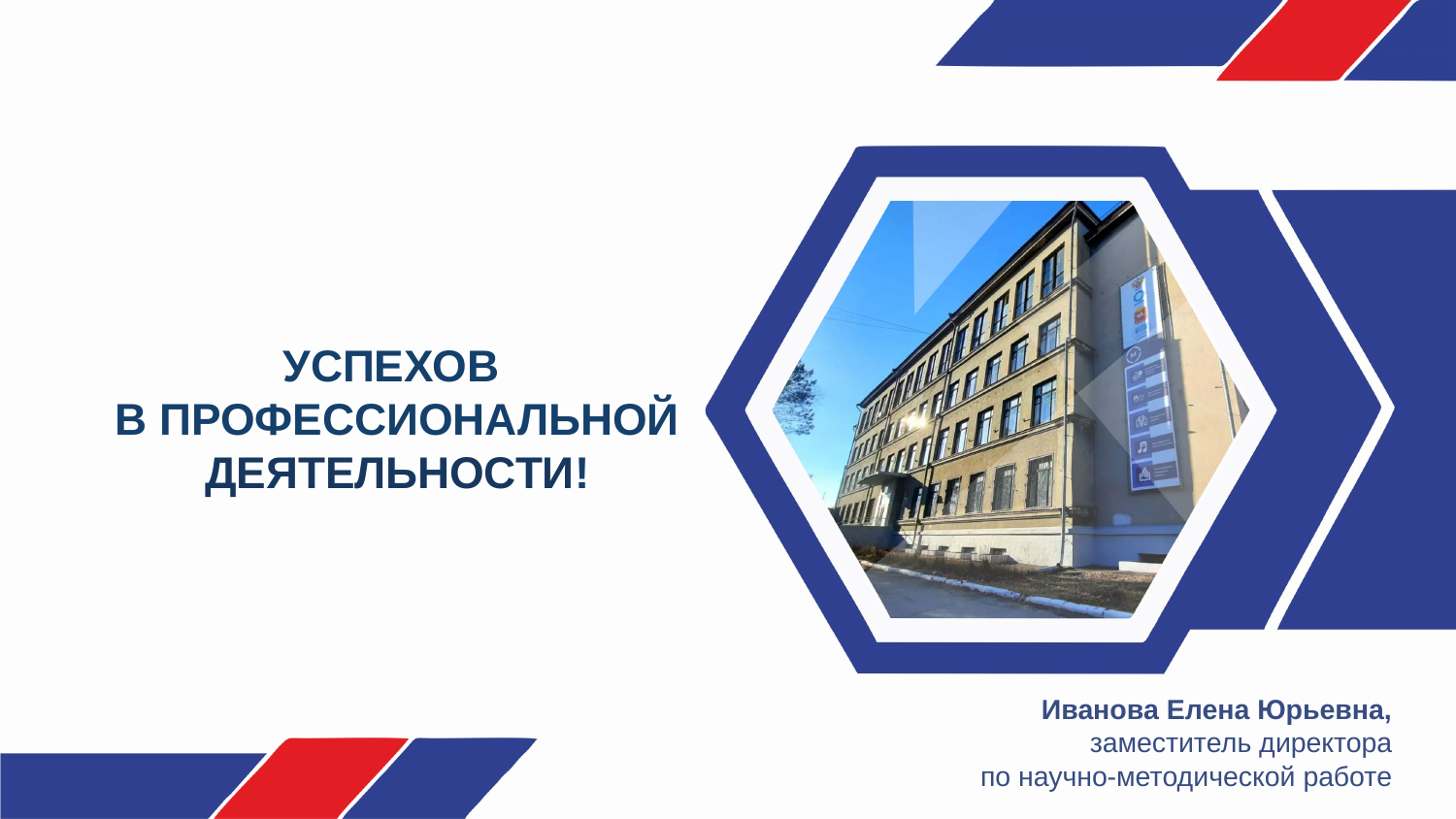

# УСПЕХОВ В ПРОФЕССИОНАЛЬНОЙ ДЕЯТЕЛЬНОСТИ!
Иванова Елена Юрьевна,
заместитель директора
по научно-методической работе